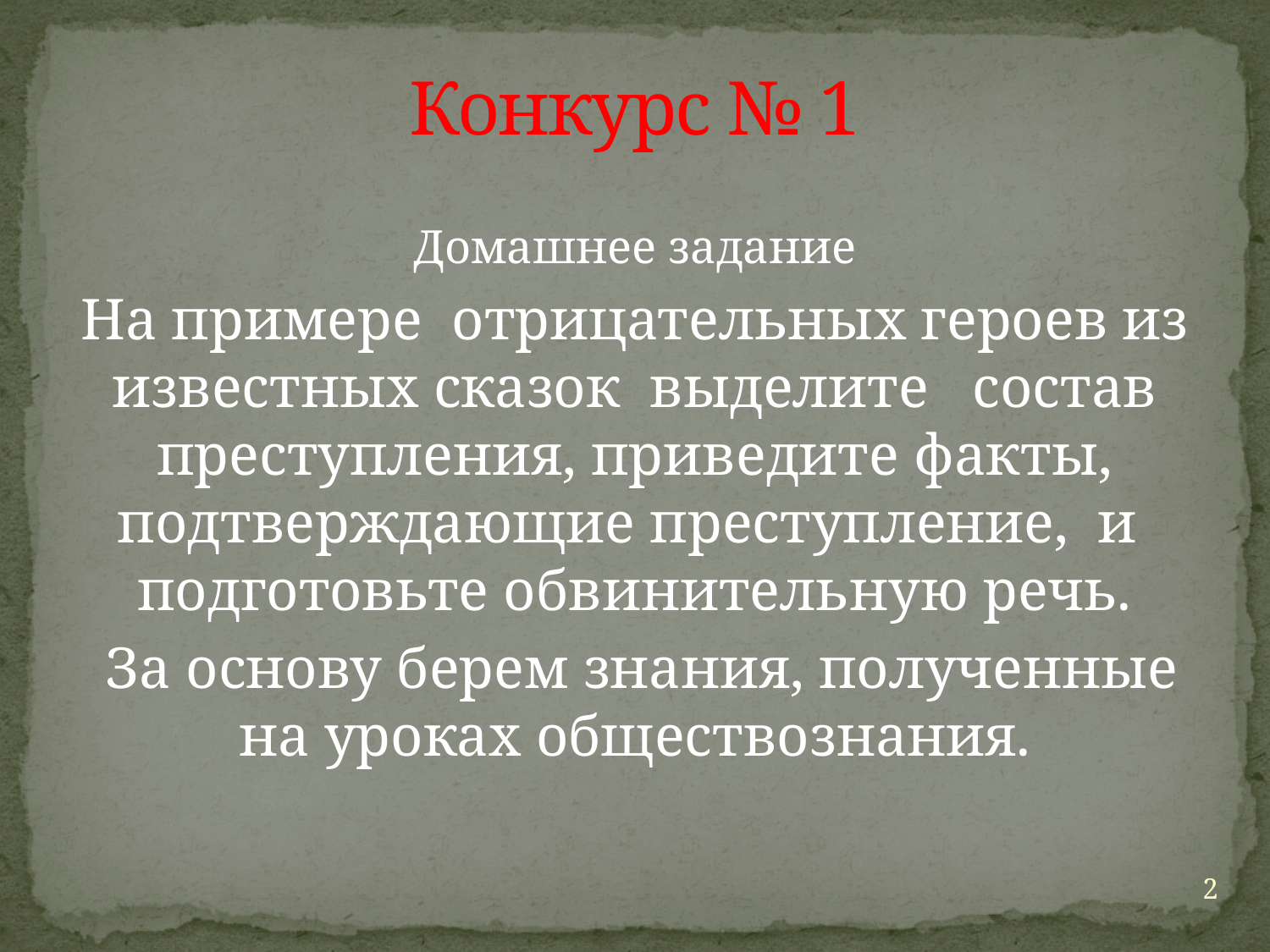

# Конкурс № 1
Домашнее задание
На примере  отрицательных героев из известных сказок  выделите   состав преступления, приведите факты, подтверждающие преступление,  и  подготовьте обвинительную речь.
 За основу берем знания, полученные на уроках обществознания.

2